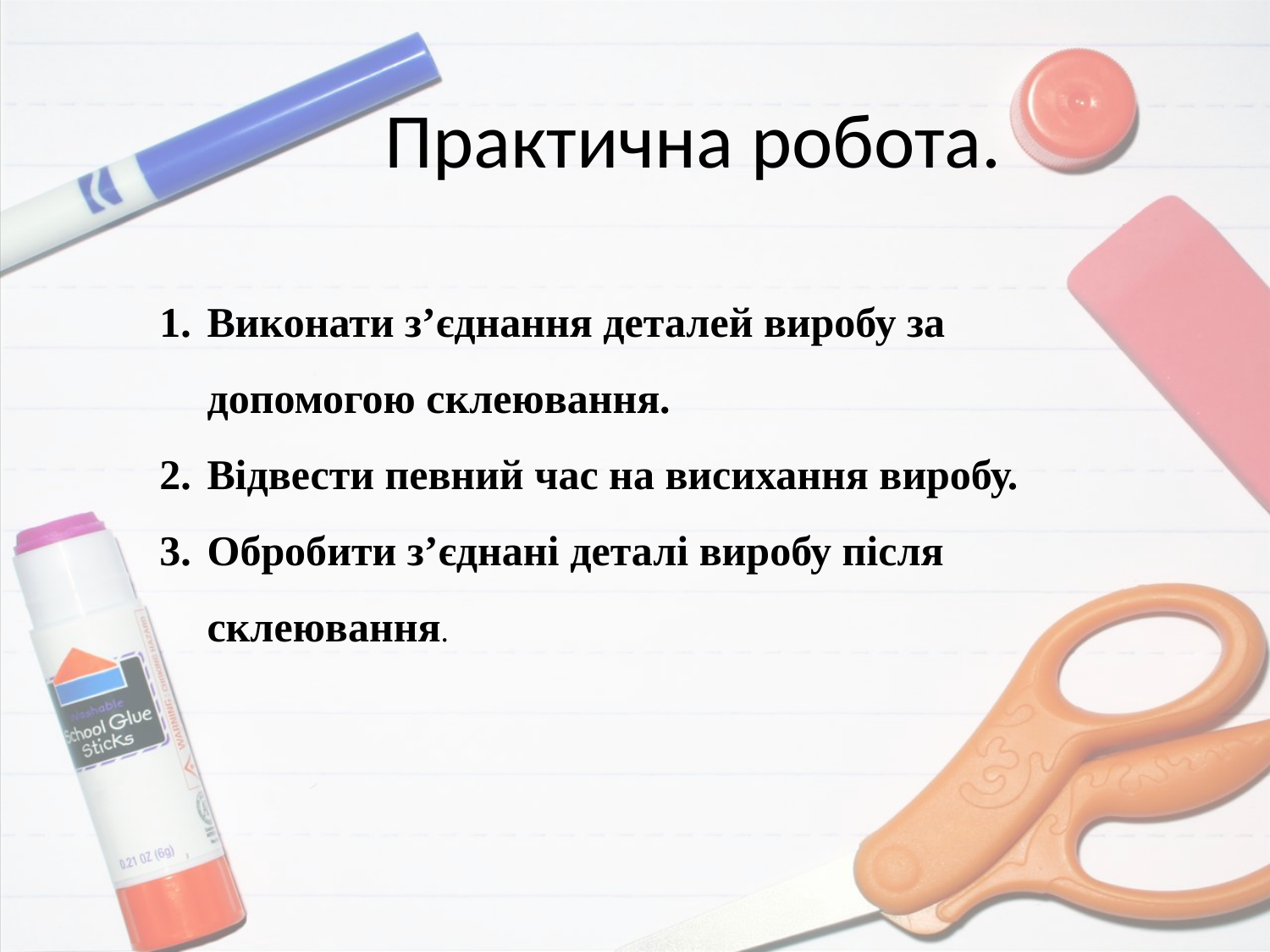

# Практична робота.
Виконати з’єднання деталей виробу за допомогою склеювання.
Відвести певний час на висихання виробу.
Обробити з’єднані деталі виробу після склеювання.